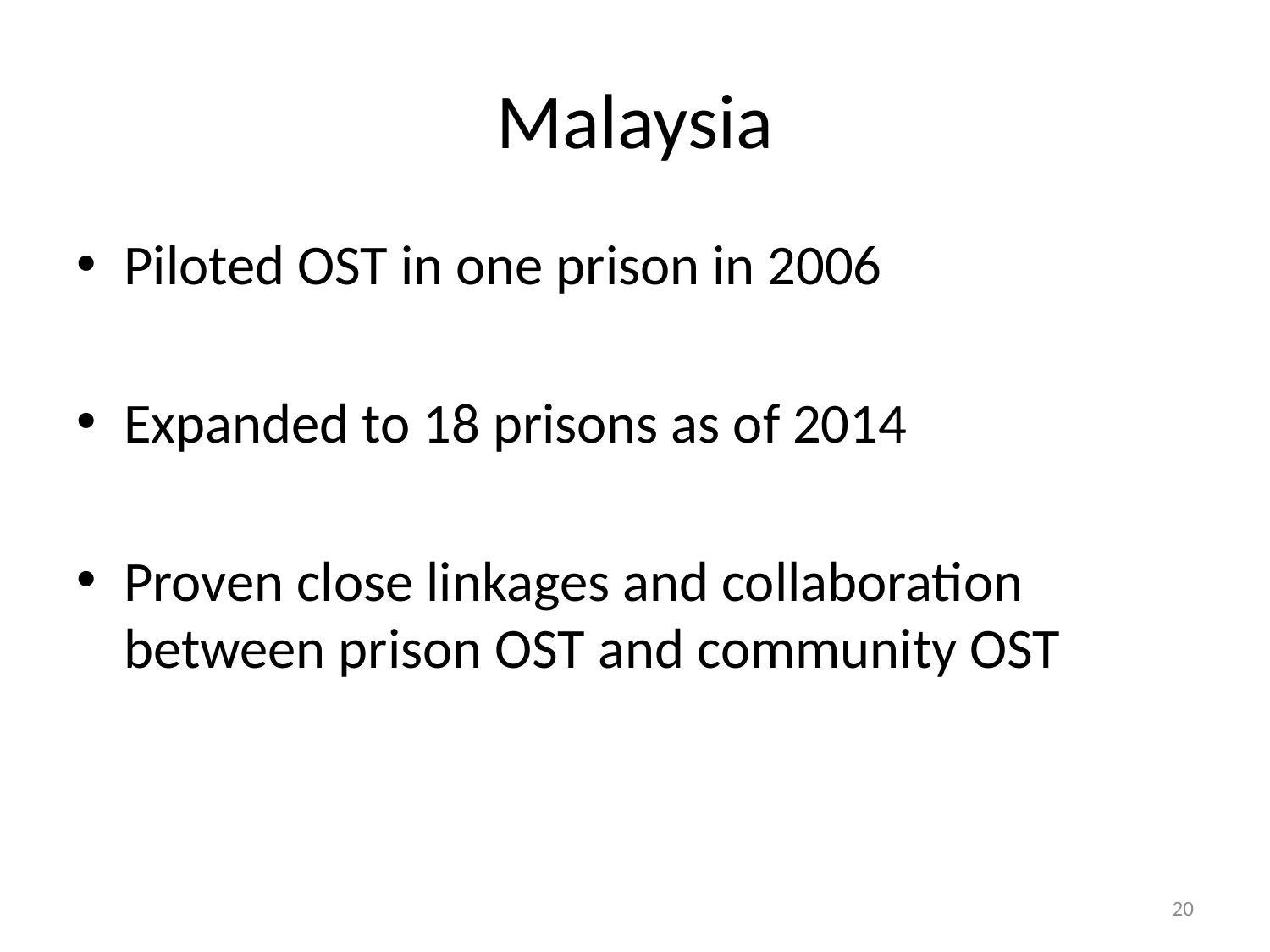

# Malaysia
Piloted OST in one prison in 2006

Expanded to 18 prisons as of 2014

Proven close linkages and collaboration between prison OST and community OST

20